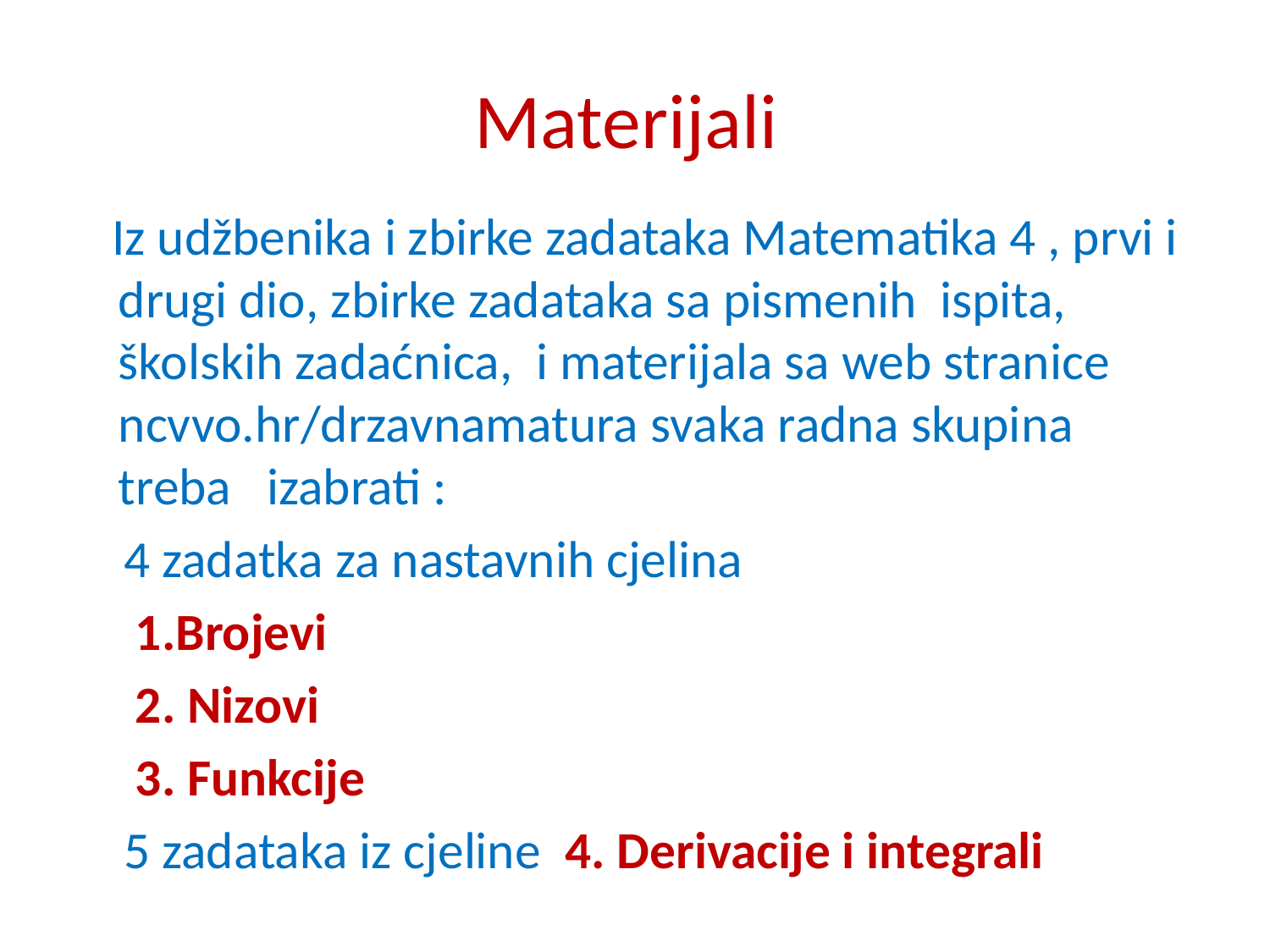

# Materijali
   Iz udžbenika i zbirke zadataka Matematika 4 , prvi i drugi dio, zbirke zadataka sa pismenih  ispita,   školskih zadaćnica,  i materijala sa web stranice  ncvvo.hr/drzavnamatura svaka radna skupina  treba   izabrati :
    4 zadatka za nastavnih cjelina
     1.Brojevi
     2. Nizovi
     3. Funkcije
    5 zadataka iz cjeline  4. Derivacije i integrali